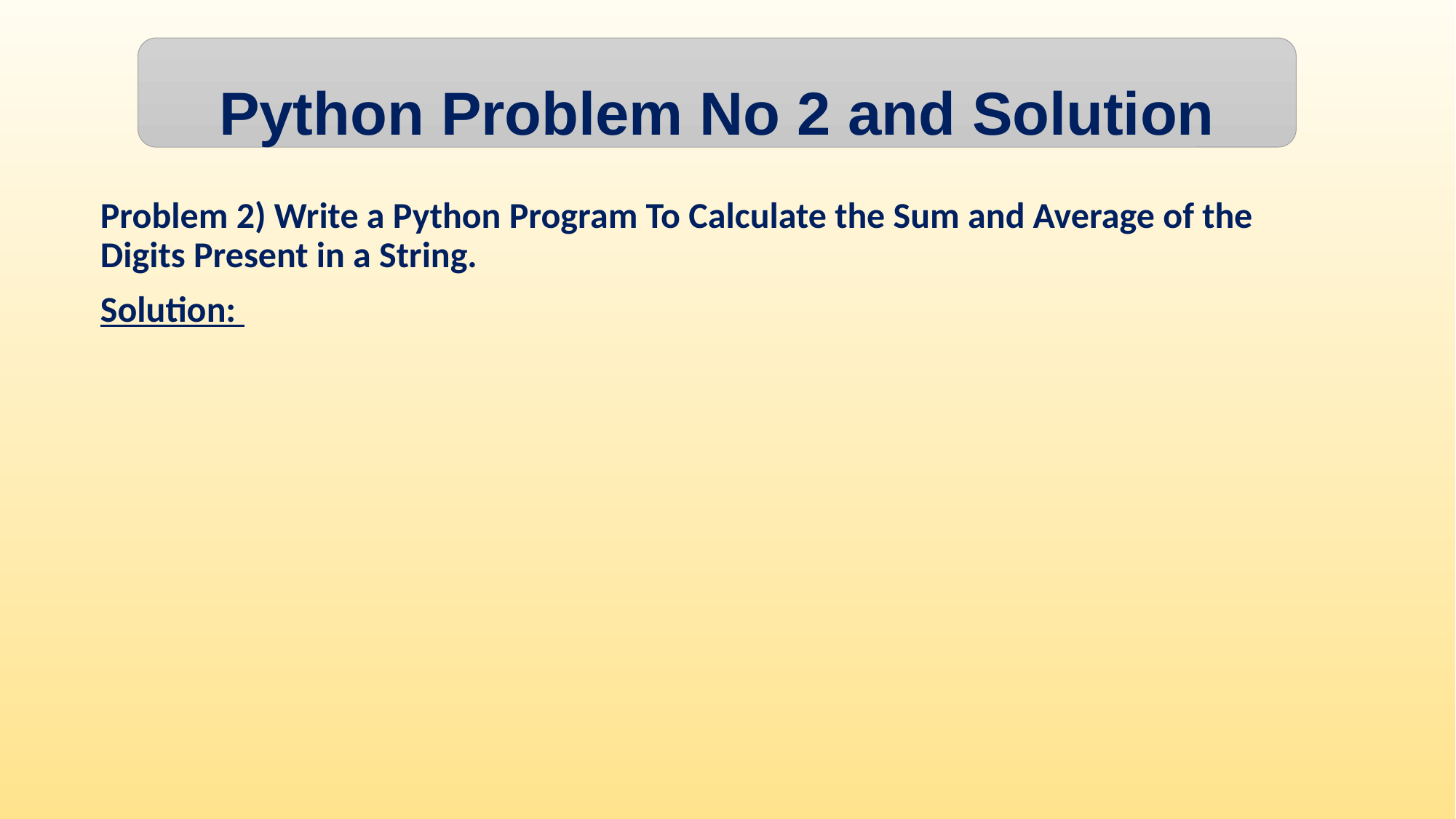

Python Problem No 2 and Solution
Problem 2) Write a Python Program To Calculate the Sum and Average of the Digits Present in a String.
Solution: